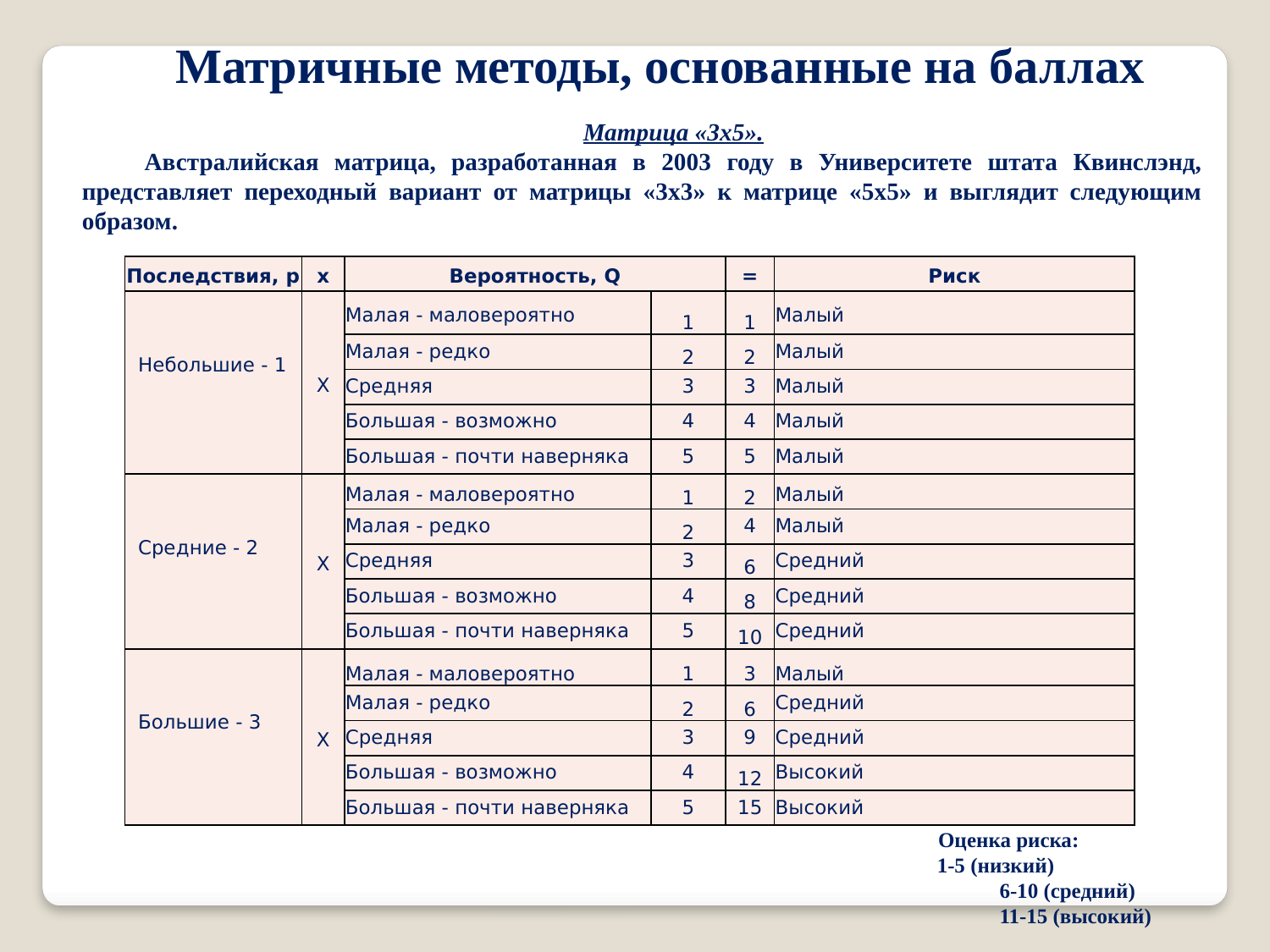

Матричные методы, основанные на баллах
Матрица «3х5».
Австралийская матрица, разработанная в 2003 году в Университете штата Квинслэнд, представляет переходный вариант от матрицы «3х3» к матрице «5х5» и выглядит следующим образом.
| Последствия, p | х | Вероятность, Q |  | = | Риск |
| --- | --- | --- | --- | --- | --- |
| Небольшие - 1 | X | Малая - маловероятно | 1 | 1 | Малый |
|  |  | Малая - редко | 2 | 2 | Малый |
|  |  | Средняя | 3 | 3 | Малый |
|  |  | Большая - возможно | 4 | 4 | Малый |
|  |  | Большая - почти наверняка | 5 | 5 | Малый |
| Средние - 2 | X | Малая - маловероятно | 1 | 2 | Малый |
|  |  | Малая - редко | 2 | 4 | Малый |
|  |  | Средняя | 3 | 6 | Средний |
|  |  | Большая - возможно | 4 | 8 | Средний |
|  |  | Большая - почти наверняка | 5 | 10 | Средний |
| Большие - 3 | X | Малая - маловероятно | 1 | 3 | Малый |
|  |  | Малая - редко | 2 | 6 | Средний |
|  |  | Средняя | 3 | 9 | Средний |
|  |  | Большая - возможно | 4 | 12 | Высокий |
|  |  | Большая - почти наверняка | 5 | 15 | Высокий |
            Оценка риска:
1-5 (низкий)
6-10 (средний)
11-15 (высокий)